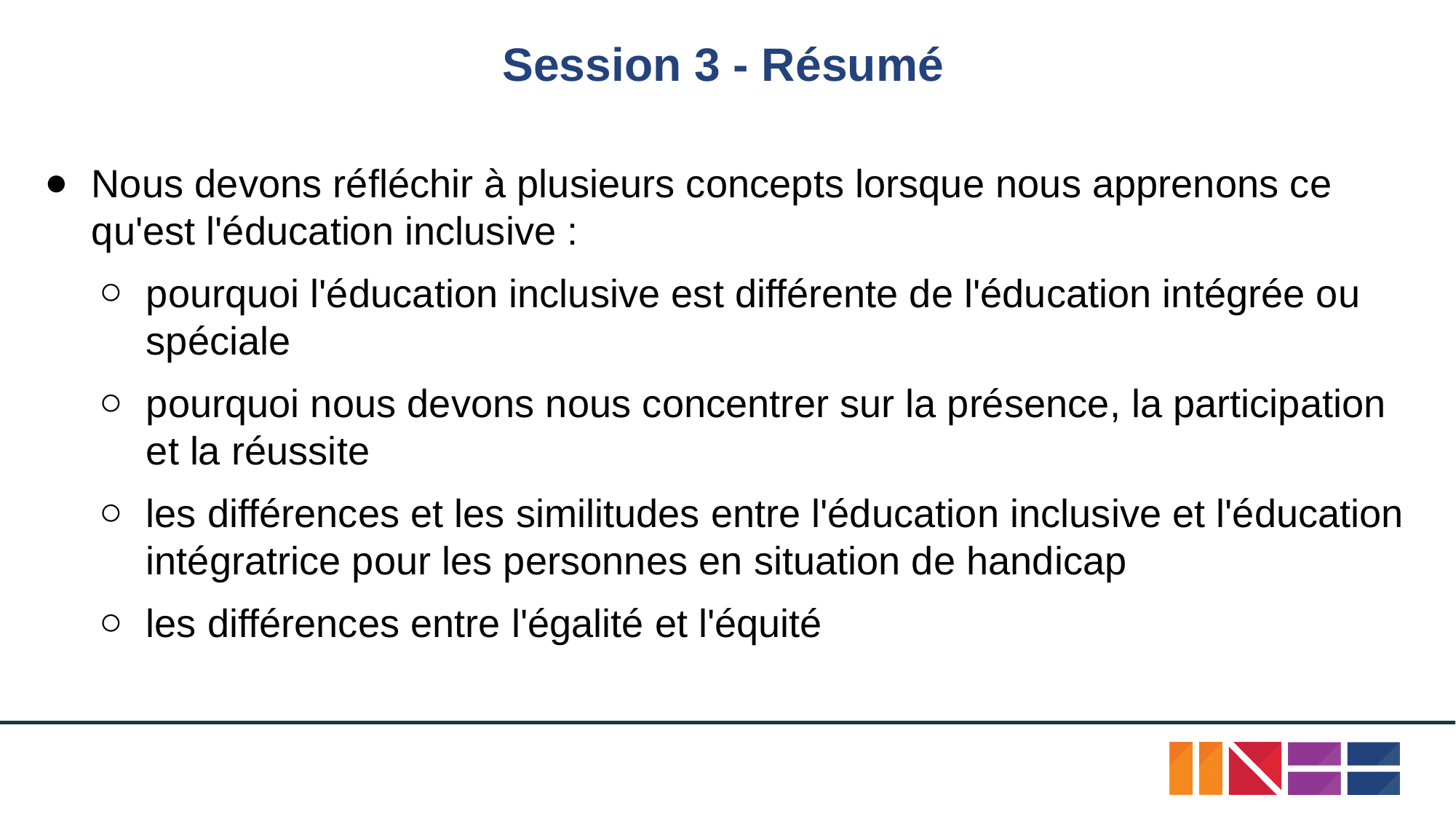

# Session 3 - Résumé
Nous devons réfléchir à plusieurs concepts lorsque nous apprenons ce qu'est l'éducation inclusive :
pourquoi l'éducation inclusive est différente de l'éducation intégrée ou spéciale
pourquoi nous devons nous concentrer sur la présence, la participation et la réussite
les différences et les similitudes entre l'éducation inclusive et l'éducation intégratrice pour les personnes en situation de handicap
les différences entre l'égalité et l'équité